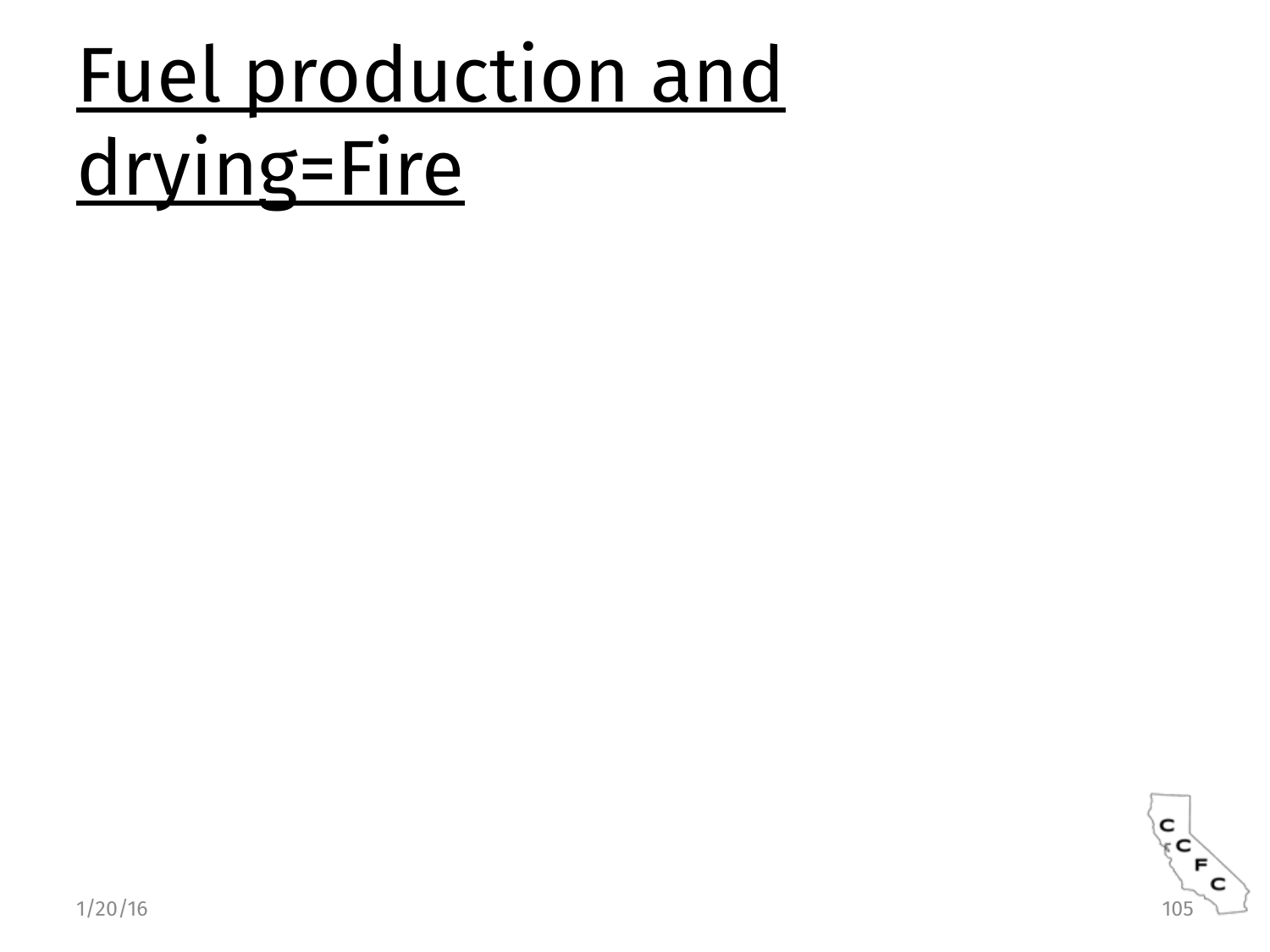

# Fuel production and drying=Fire

1/20/16
105